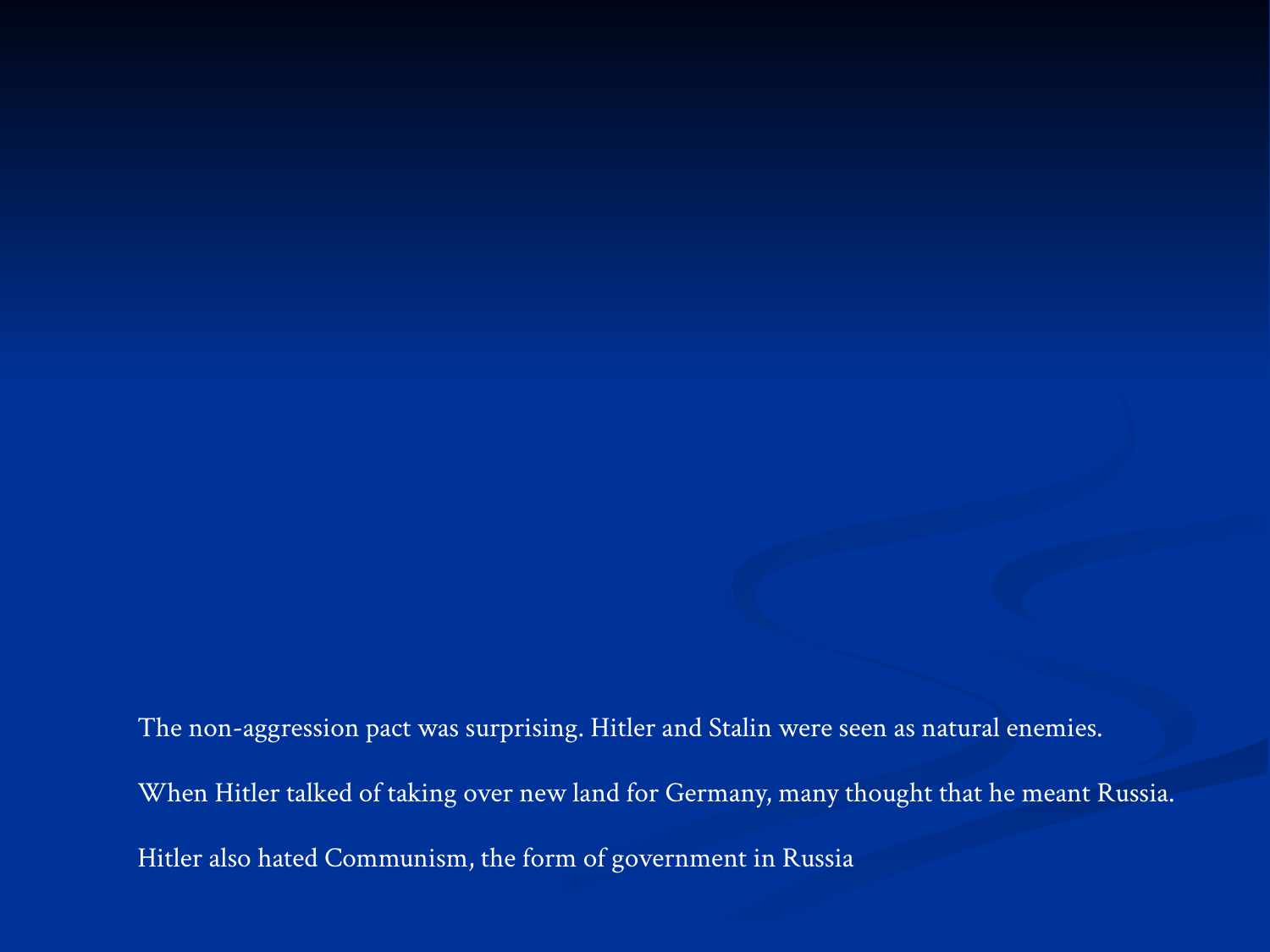

The non-aggression pact was surprising. Hitler and Stalin were seen as natural enemies.

When Hitler talked of taking over new land for Germany, many thought that he meant Russia.

Hitler also hated Communism, the form of government in Russia